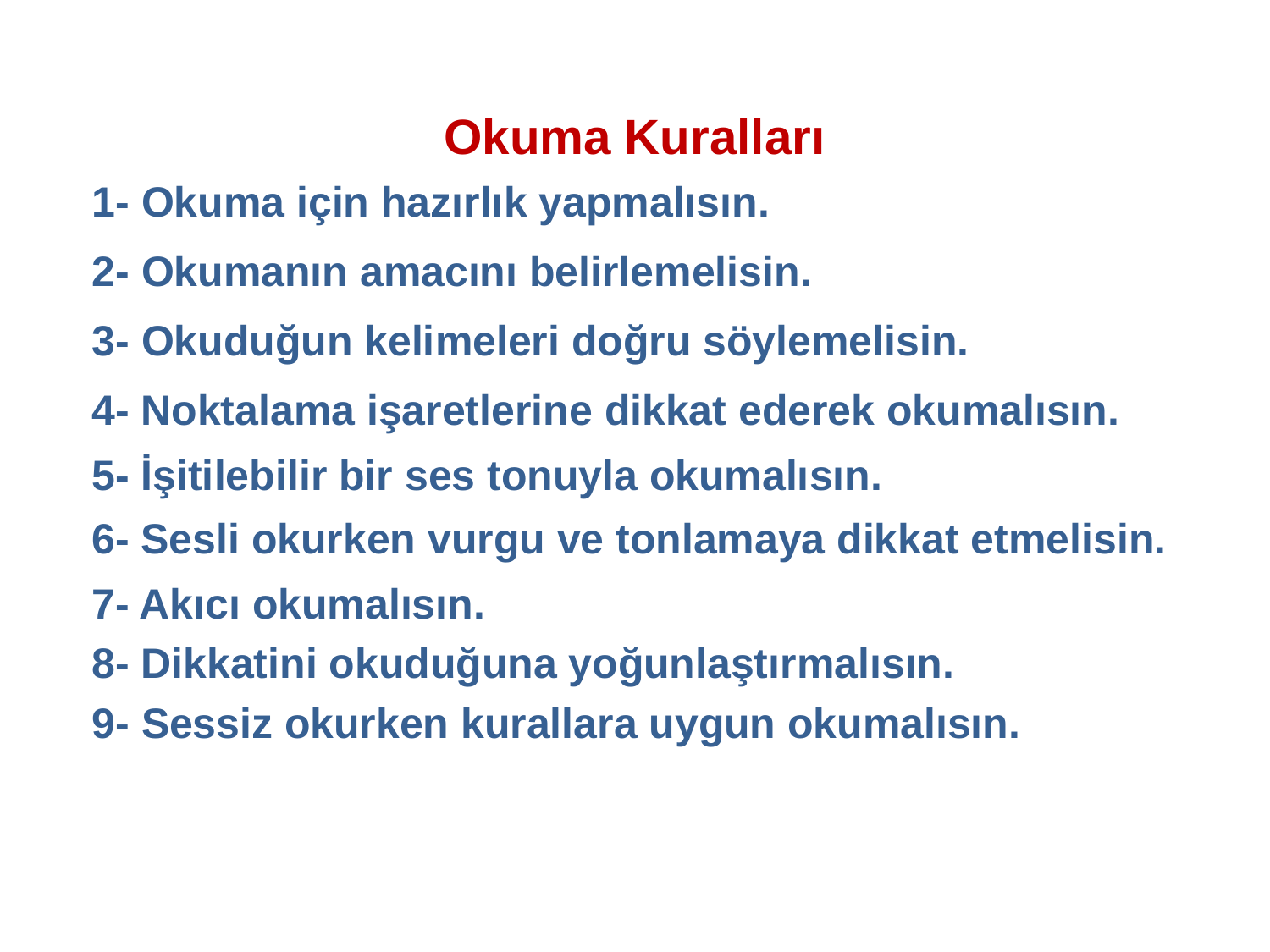

Okuma Kuralları
1- Okuma için hazırlık yapmalısın.
2- Okumanın amacını belirlemelisin.
3- Okuduğun kelimeleri doğru söylemelisin.
4- Noktalama işaretlerine dikkat ederek okumalısın.
5- İşitilebilir bir ses tonuyla okumalısın.
6- Sesli okurken vurgu ve tonlamaya dikkat etmelisin.
7- Akıcı okumalısın.
8- Dikkatini okuduğuna yoğunlaştırmalısın.
9- Sessiz okurken kurallara uygun okumalısın.